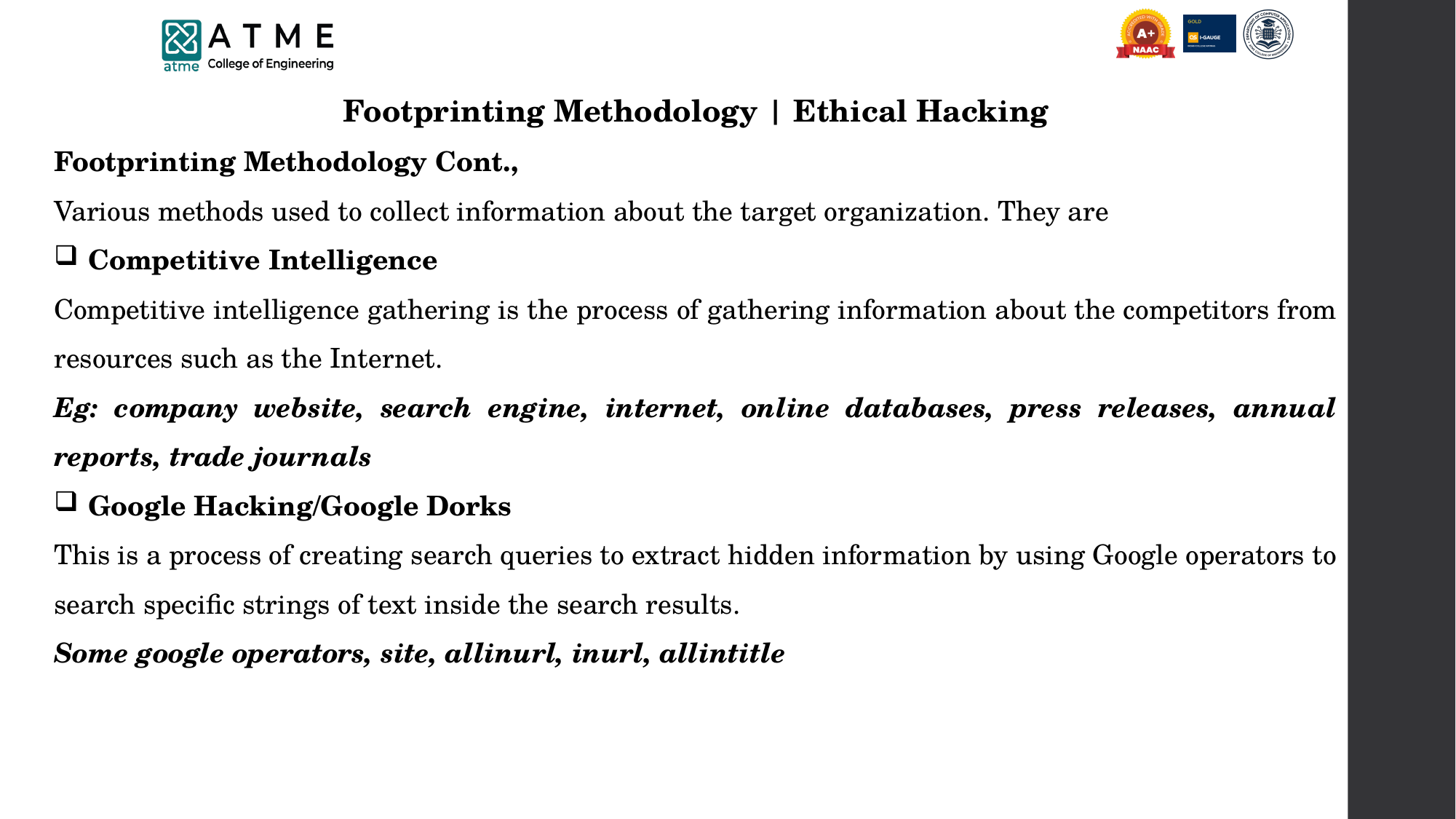

Footprinting Methodology | Ethical Hacking
Footprinting Methodology Cont.,
Various methods used to collect information about the target organization. They are
Competitive Intelligence
Competitive intelligence gathering is the process of gathering information about the competitors from resources such as the Internet.
Eg: company website, search engine, internet, online databases, press releases, annual reports, trade journals
Google Hacking/Google Dorks
This is a process of creating search queries to extract hidden information by using Google operators to search specific strings of text inside the search results.
Some google operators, site, allinurl, inurl, allintitle